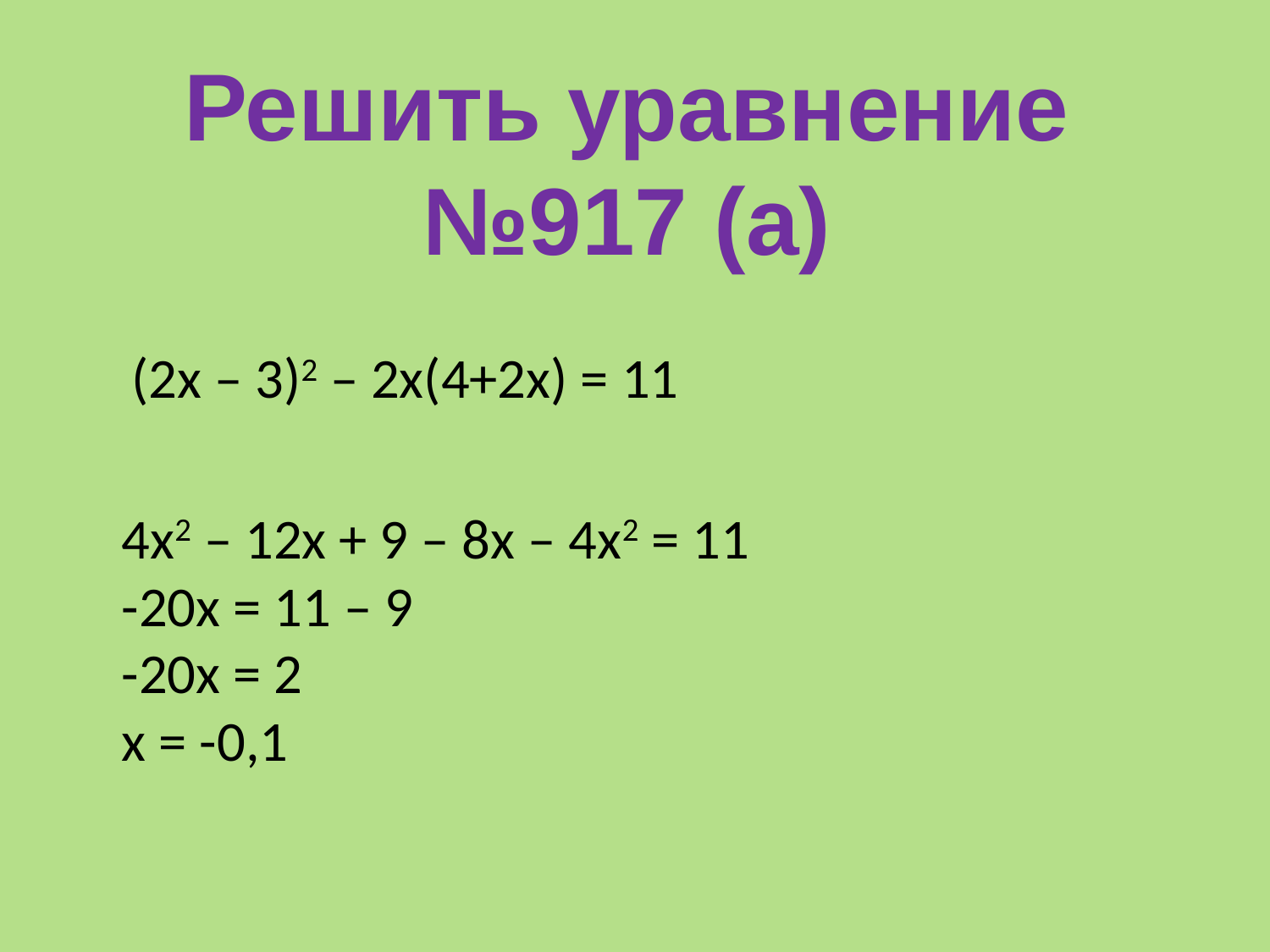

Решить уравнение
№917 (а)

(2х – 3)2 – 2х(4+2х) = 11
4х2 – 12х + 9 – 8х – 4х2 = 11
-20х = 11 – 9
-20х = 2
х = -0,1